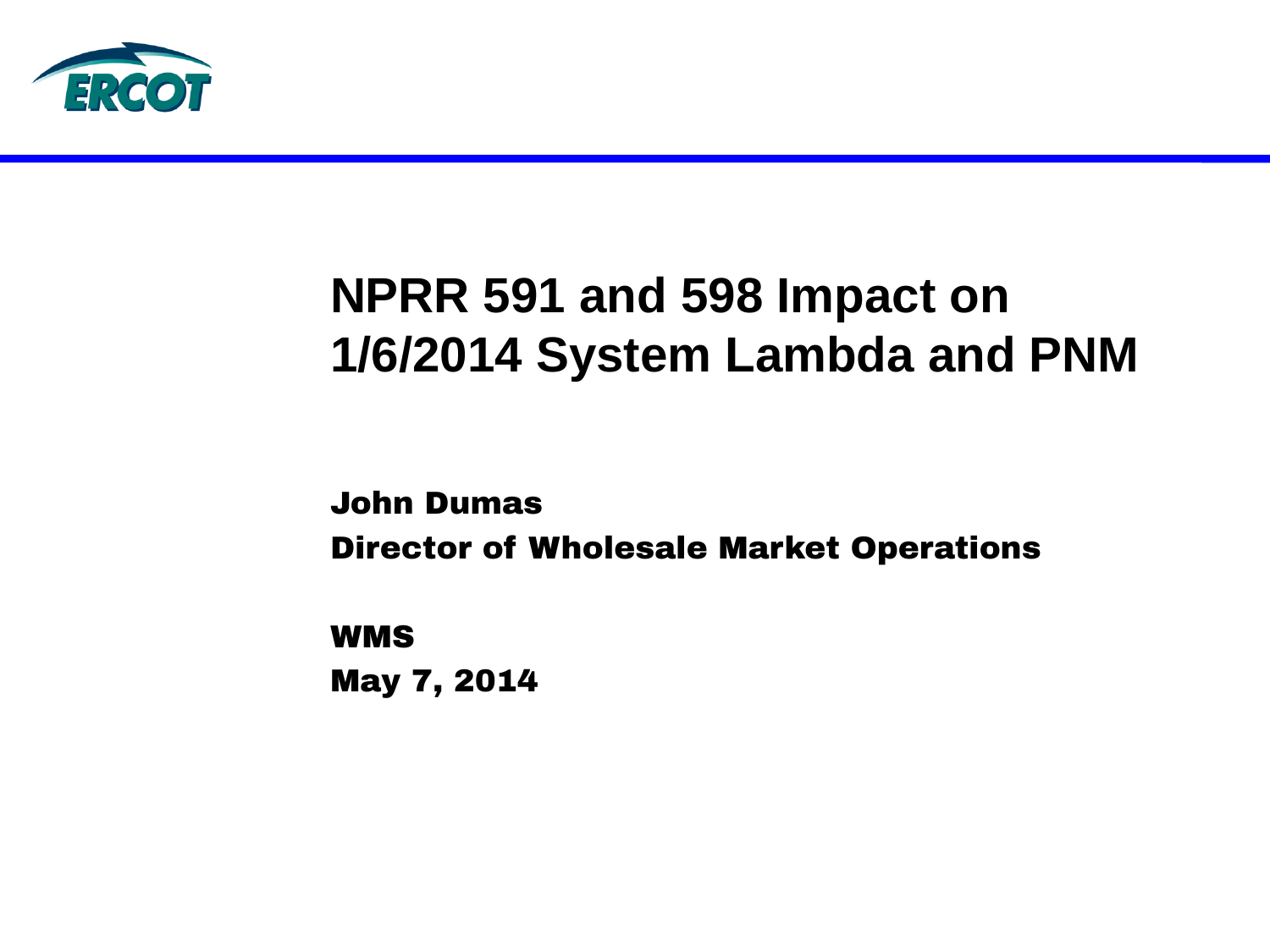

# NPRR 591 and 598 Impact on 1/6/2014 System Lambda and PNM
John Dumas
Director of Wholesale Market Operations

WMS
May 7, 2014